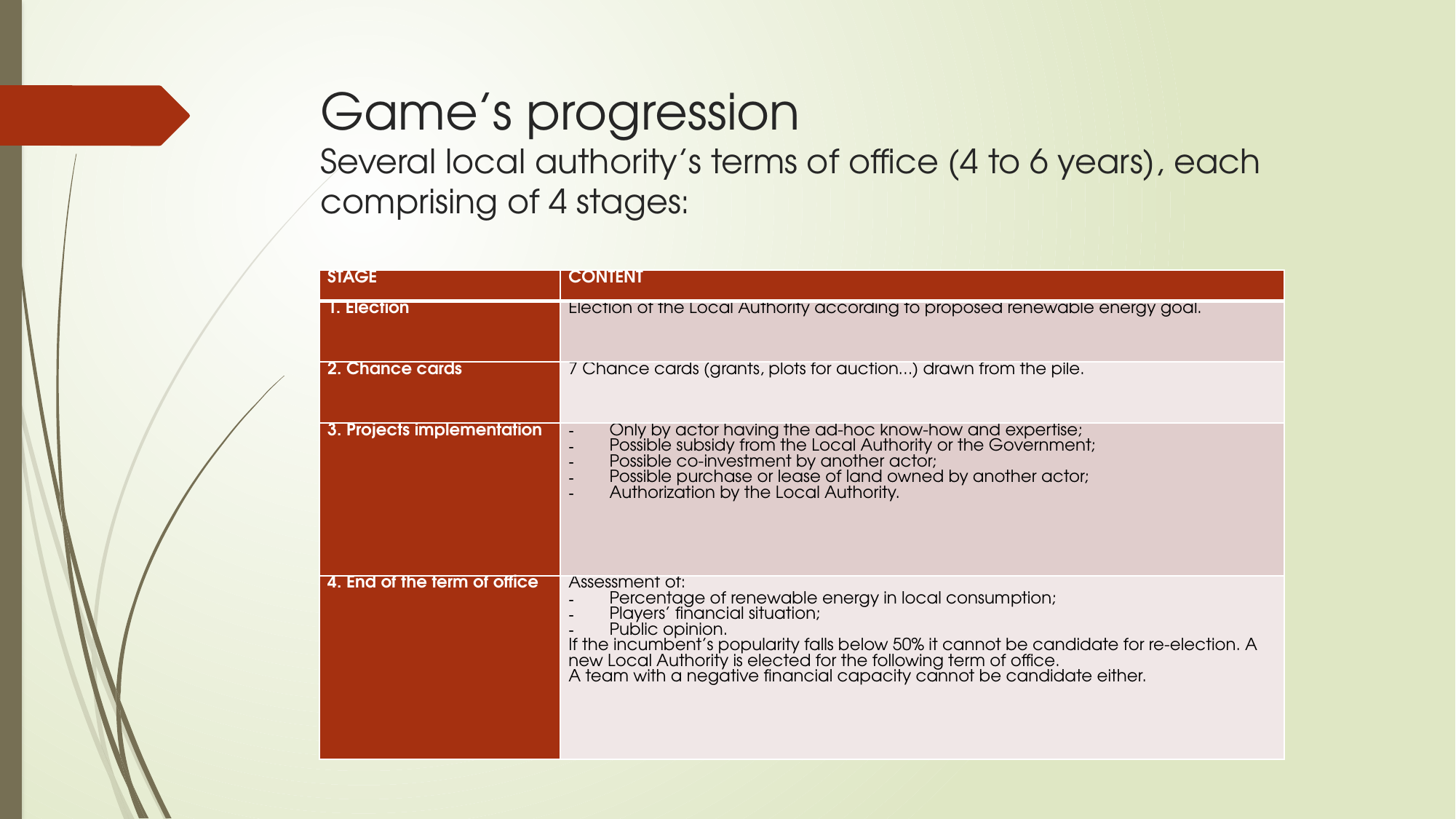

# Game’s progression Several local authority’s terms of office (4 to 6 years), each comprising of 4 stages:
| STAGE | CONTENT |
| --- | --- |
| 1. Election | Election of the Local Authority according to proposed renewable energy goal. |
| 2. Chance cards | 7 Chance cards (grants, plots for auction…) drawn from the pile. |
| 3. Projects implementation | Only by actor having the ad-hoc know-how and expertise; Possible subsidy from the Local Authority or the Government; Possible co-investment by another actor; Possible purchase or lease of land owned by another actor; Authorization by the Local Authority. |
| 4. End of the term of office | Assessment of: Percentage of renewable energy in local consumption; Players’ financial situation; Public opinion. If the incumbent’s popularity falls below 50% it cannot be candidate for re-election. A new Local Authority is elected for the following term of office. A team with a negative financial capacity cannot be candidate either. |